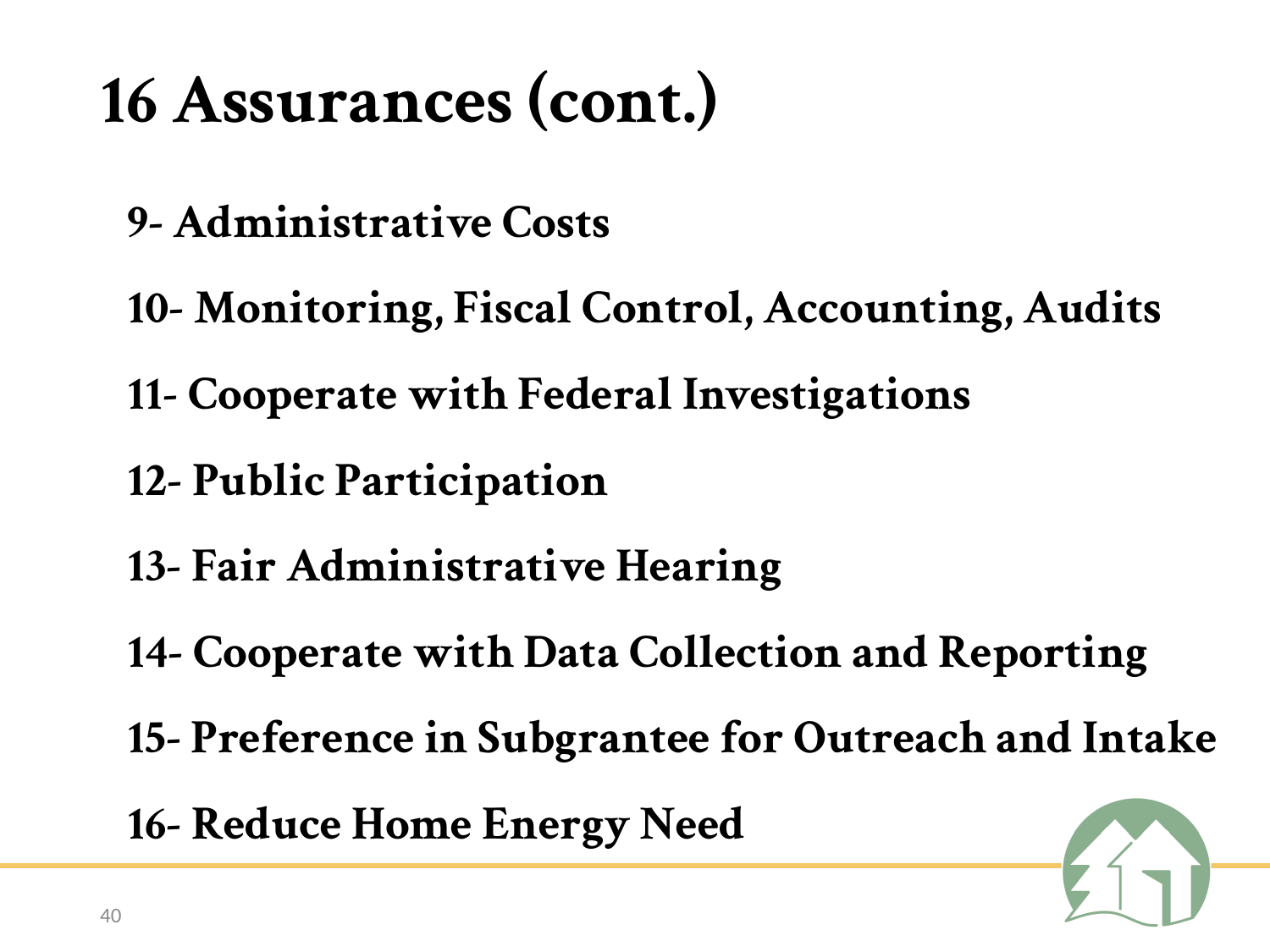

# 16 Assurances (cont.)
9- Administrative Costs
10- Monitoring, Fiscal Control, Accounting, Audits
11- Cooperate with Federal Investigations
12- Public Participation
13- Fair Administrative Hearing
14- Cooperate with Data Collection and Reporting
15- Preference in Subgrantee for Outreach and Intake
16- Reduce Home Energy Need

40